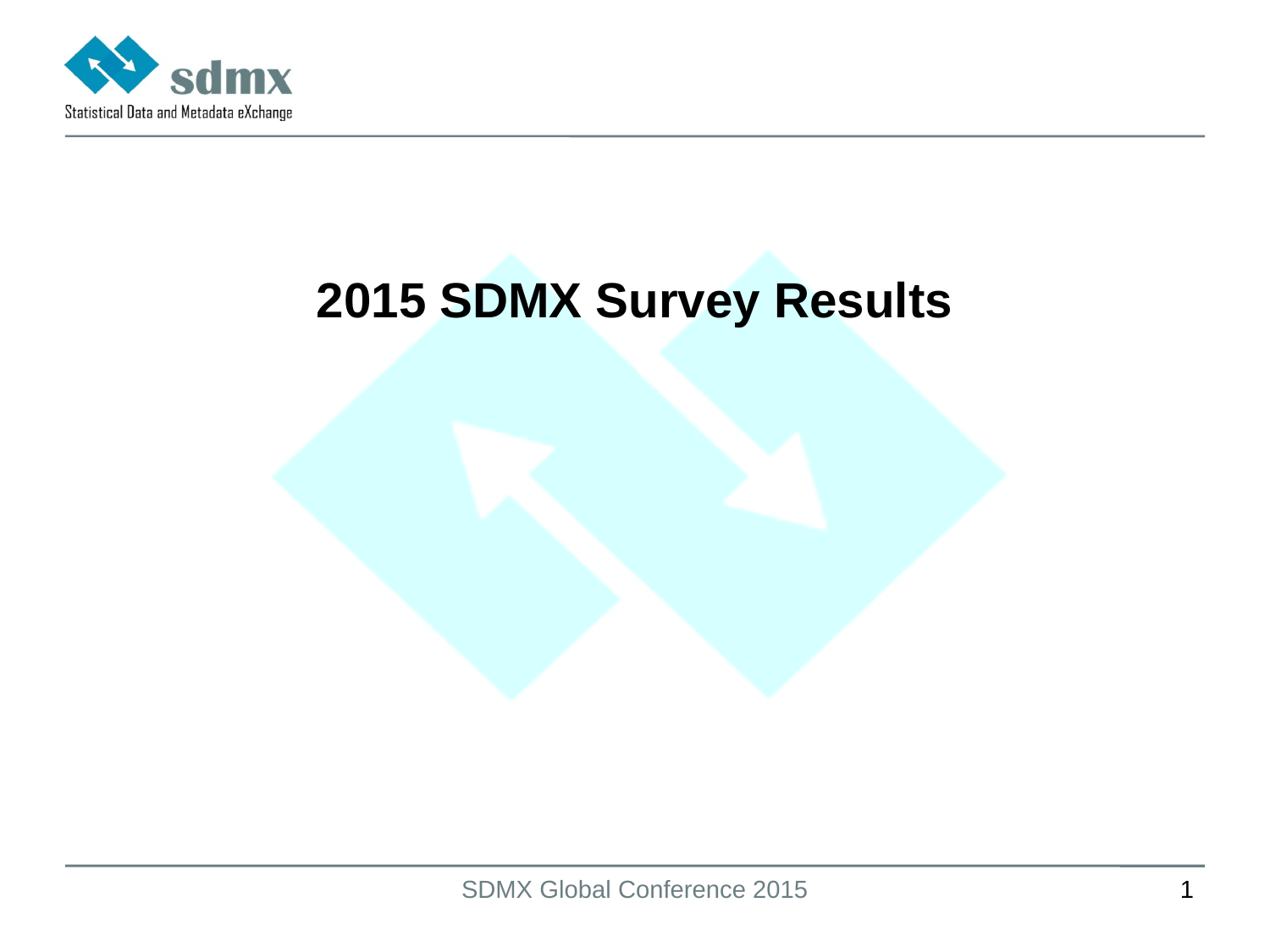

# 2015 SDMX Survey Results

SDMX Global Conference 2015
1